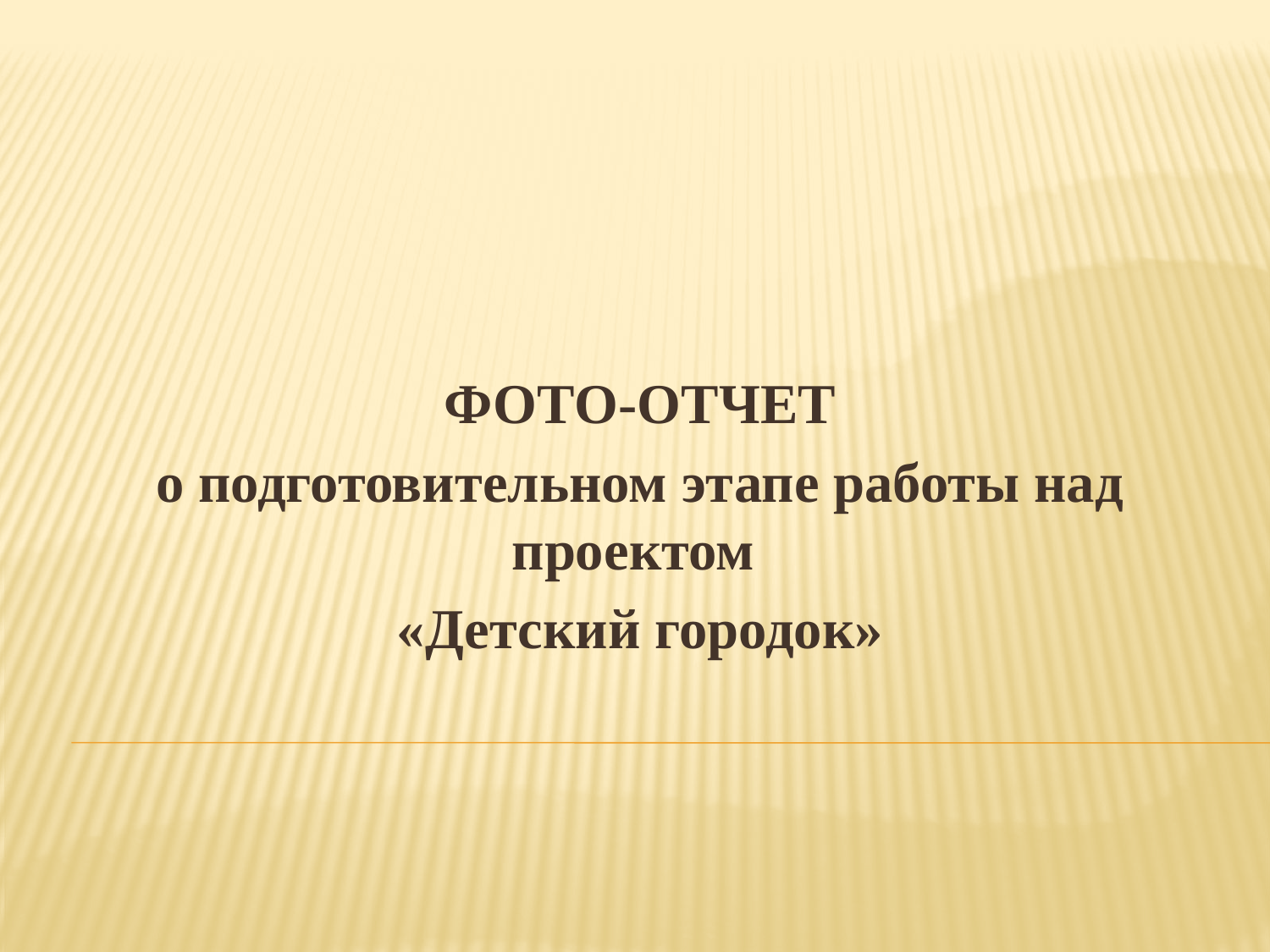

ФОТО-ОТЧЕТ
о подготовительном этапе работы над проектом
«Детский городок»